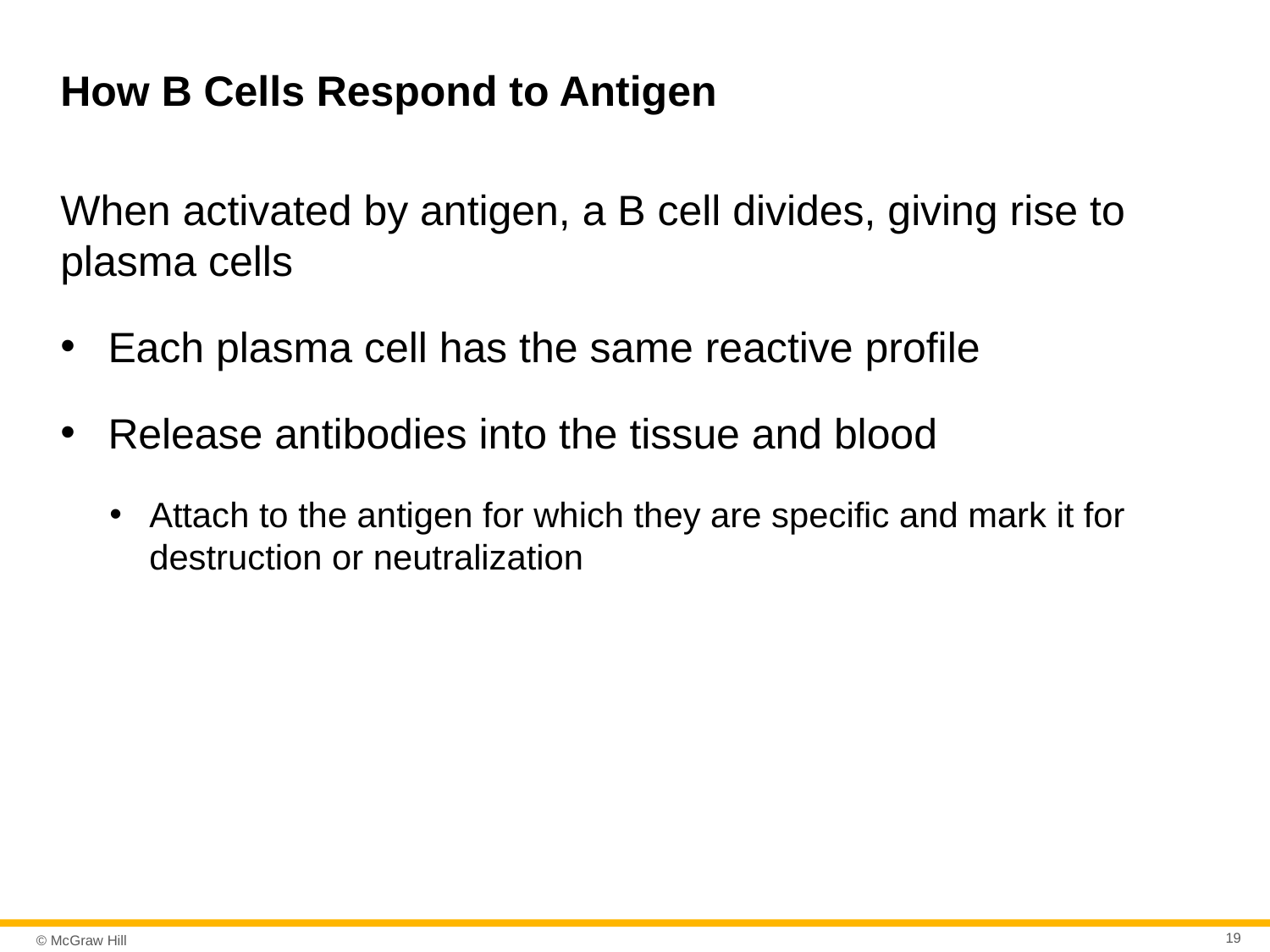

# How B Cells Respond to Antigen
When activated by antigen, a B cell divides, giving rise to plasma cells
Each plasma cell has the same reactive profile
Release antibodies into the tissue and blood
Attach to the antigen for which they are specific and mark it for destruction or neutralization